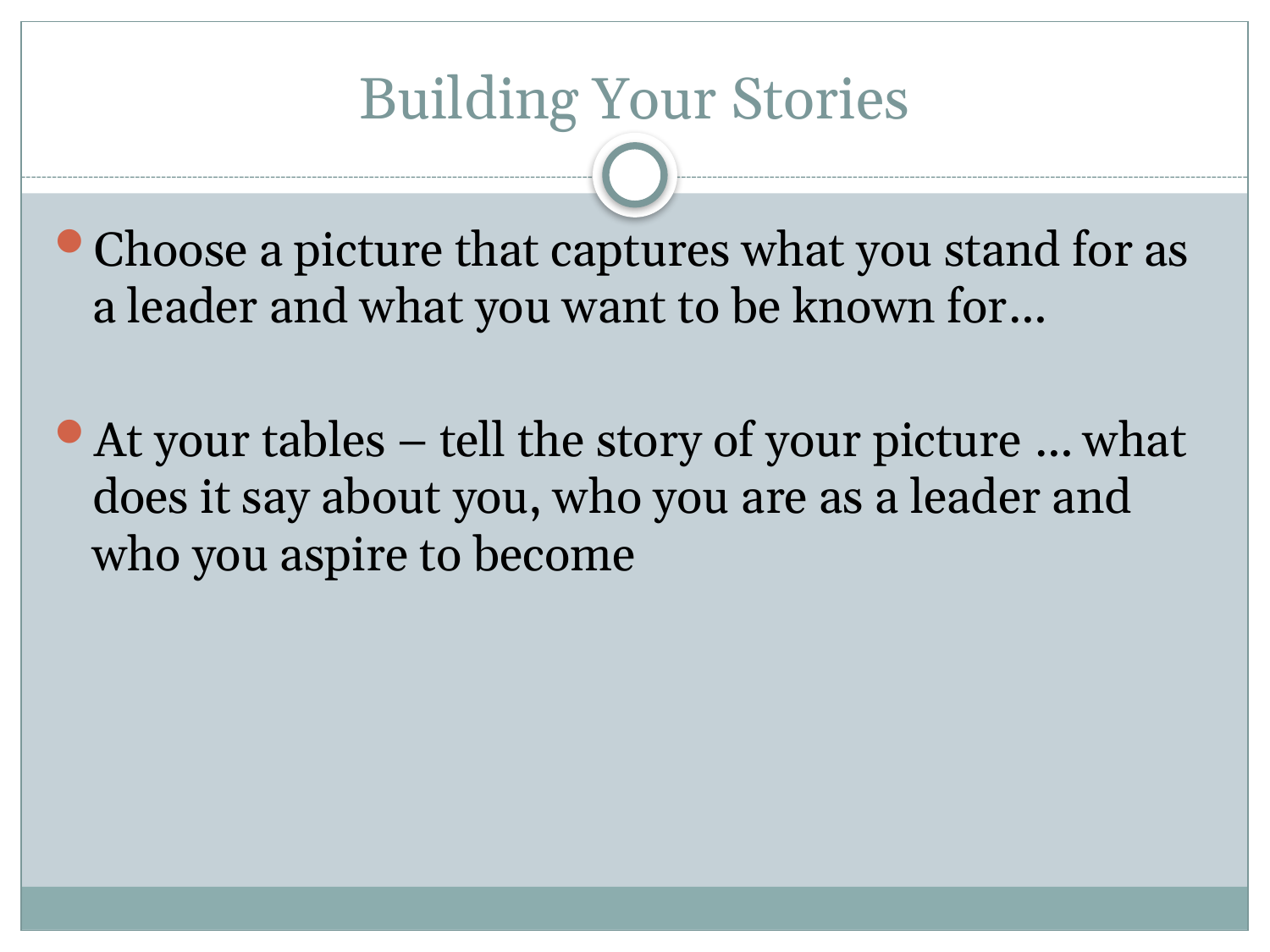

# Building Your Stories
Choose a picture that captures what you stand for as a leader and what you want to be known for…

At your tables – tell the story of your picture … what does it say about you, who you are as a leader and who you aspire to become